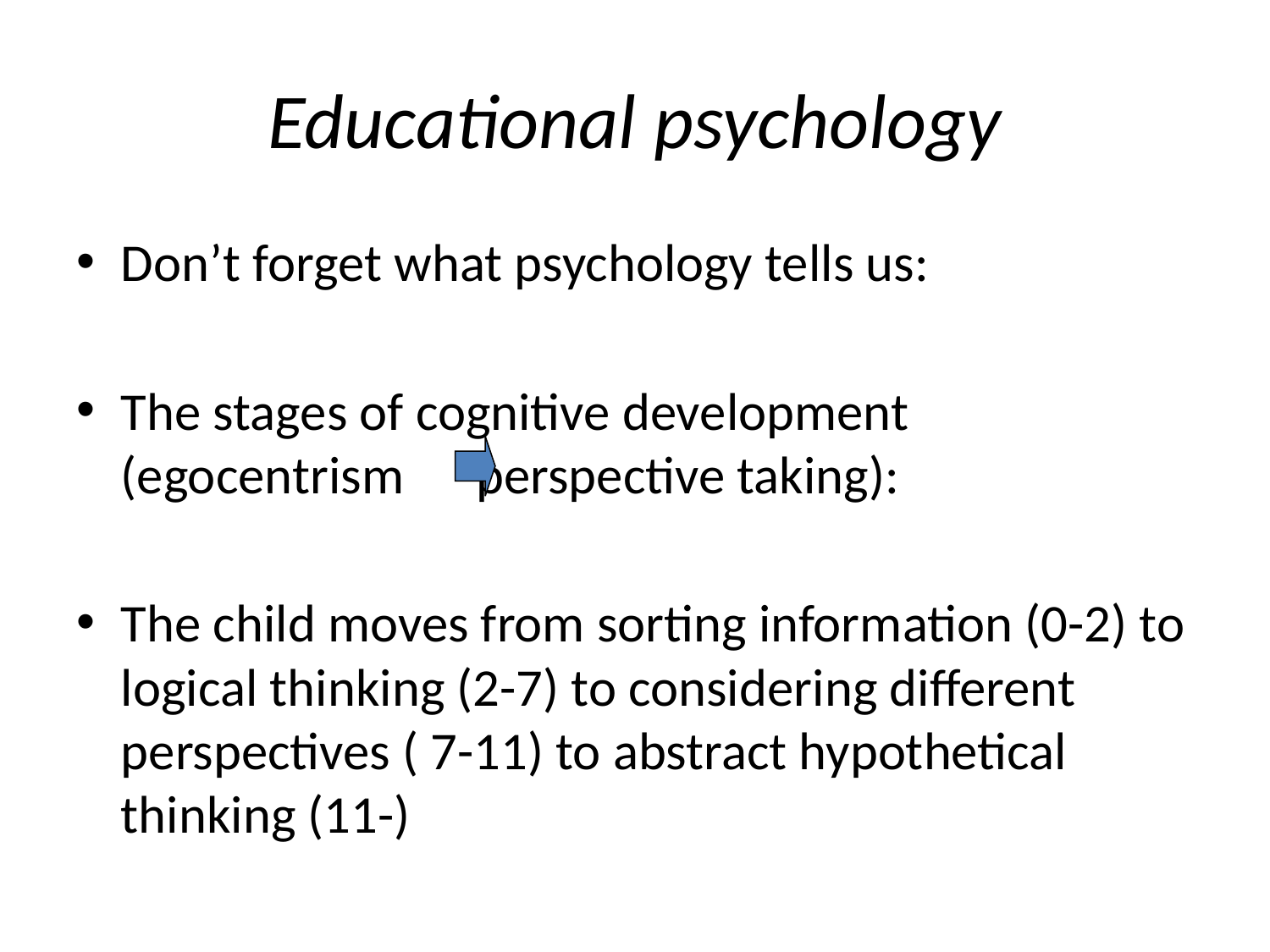

# Educational psychology
Don’t forget what psychology tells us:

The stages of cognitive development (egocentrism      perspective taking):

The child moves from sorting information (0-2) to logical thinking (2-7) to considering different perspectives ( 7-11) to abstract hypothetical thinking (11-)